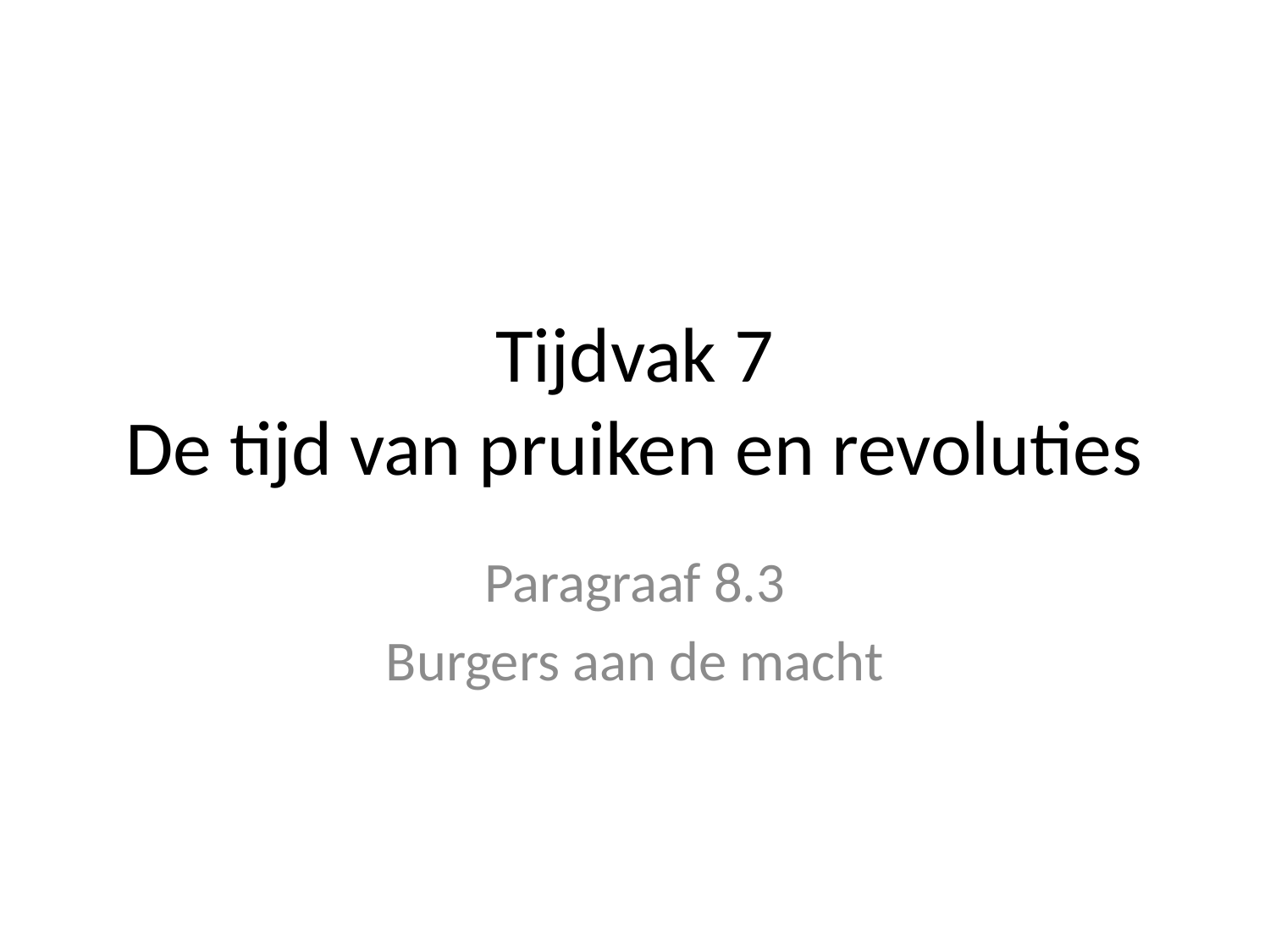

# Tijdvak 7 De tijd van pruiken en revoluties
Paragraaf 8.3
Burgers aan de macht